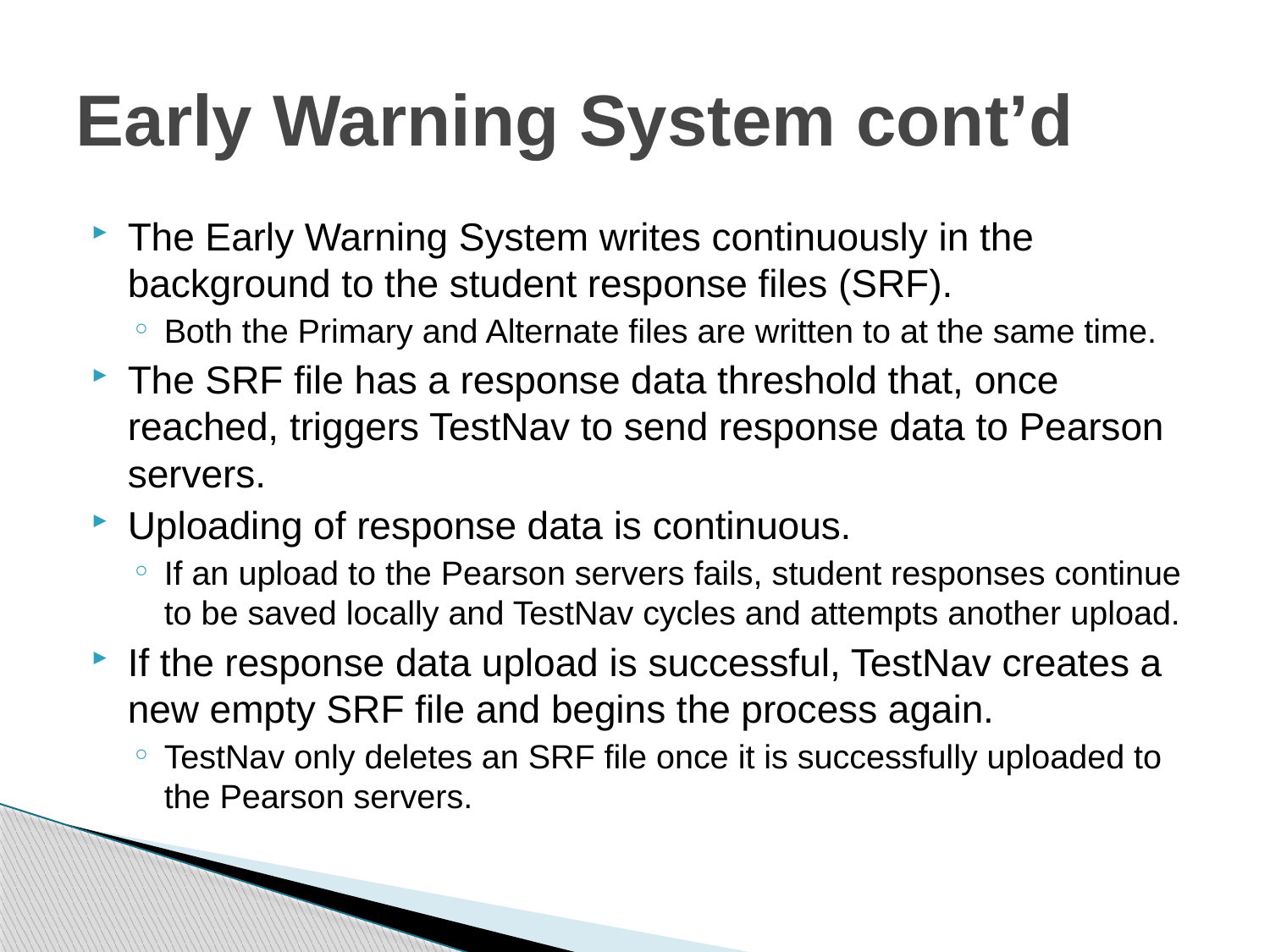

# Early Warning System cont’d
The Early Warning System writes continuously in the background to the student response files (SRF).
Both the Primary and Alternate files are written to at the same time.
The SRF file has a response data threshold that, once reached, triggers TestNav to send response data to Pearson servers.
Uploading of response data is continuous.
If an upload to the Pearson servers fails, student responses continue to be saved locally and TestNav cycles and attempts another upload.
If the response data upload is successful, TestNav creates a new empty SRF file and begins the process again.
TestNav only deletes an SRF file once it is successfully uploaded to the Pearson servers.